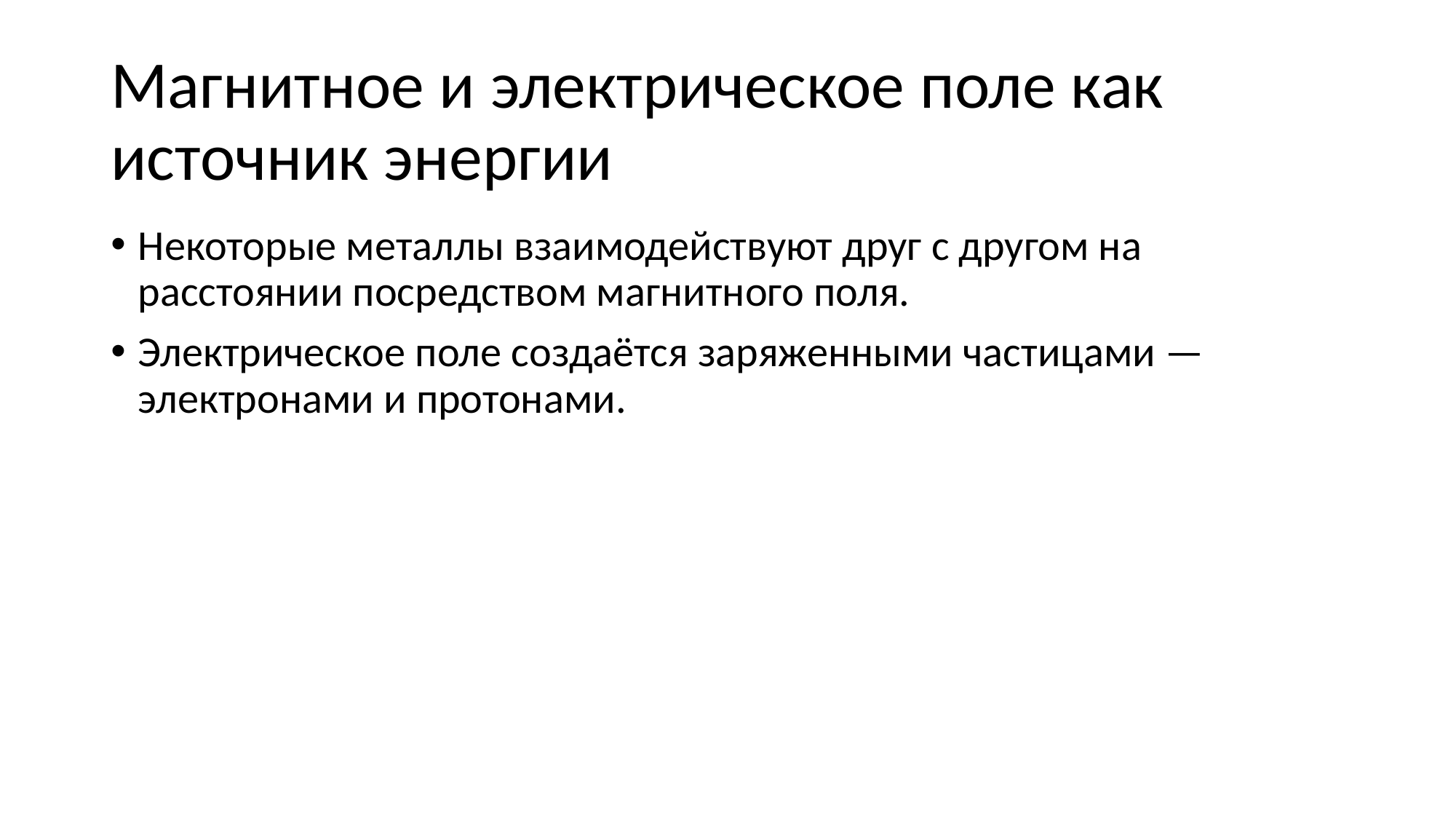

# Магнитное и электрическое поле как источник энергии
Некоторые металлы взаимодействуют друг с другом на расстоянии посредством магнитного поля.
Электрическое поле создаётся заряженными частицами — электронами и протонами.